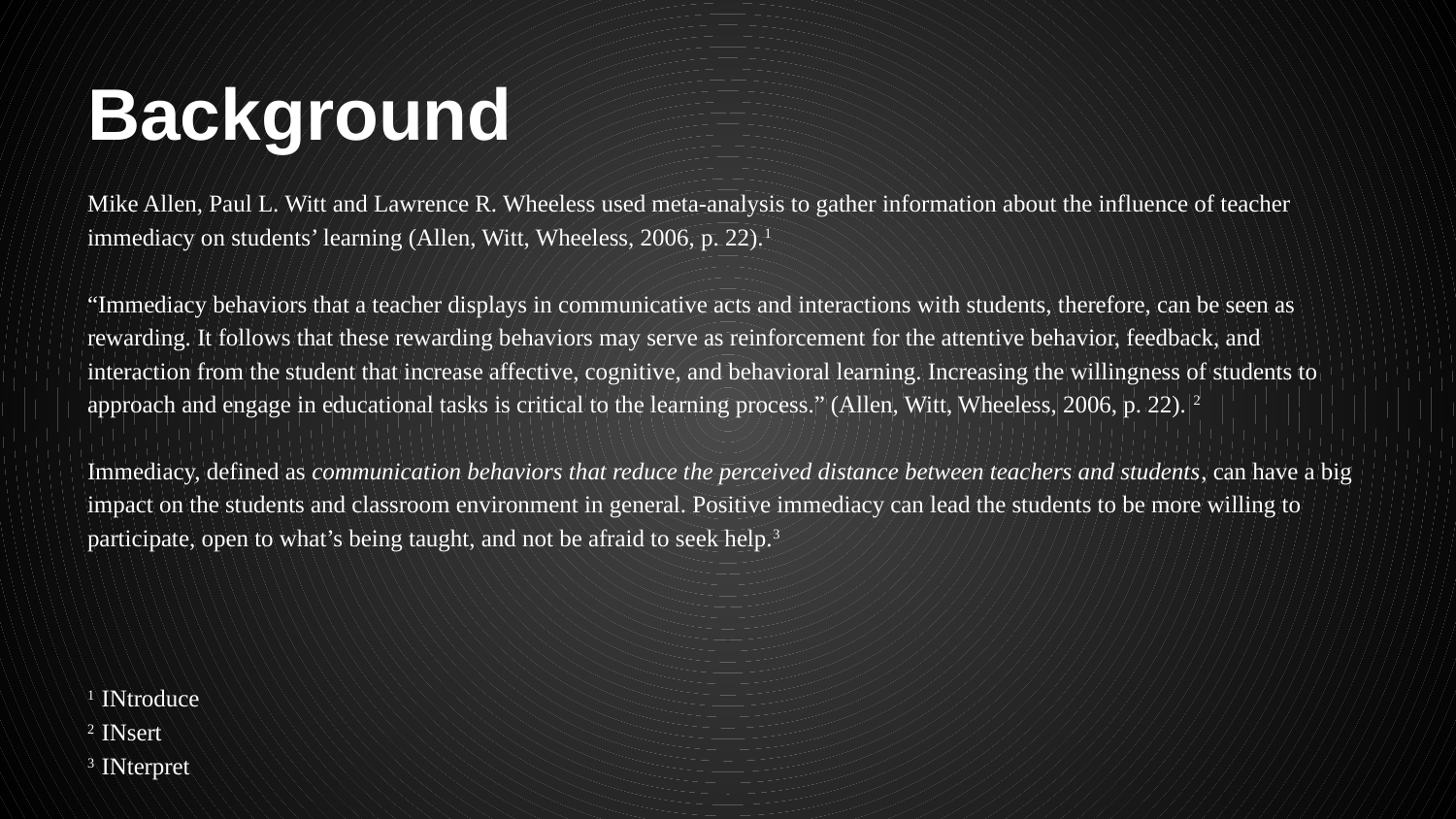

# Background
Mike Allen, Paul L. Witt and Lawrence R. Wheeless used meta-analysis to gather information about the influence of teacher immediacy on students’ learning (Allen, Witt, Wheeless, 2006, p. 22).1

“Immediacy behaviors that a teacher displays in communicative acts and interactions with students, therefore, can be seen as rewarding. It follows that these rewarding behaviors may serve as reinforcement for the attentive behavior, feedback, and interaction from the student that increase affective, cognitive, and behavioral learning. Increasing the willingness of students to approach and engage in educational tasks is critical to the learning process.” (Allen, Witt, Wheeless, 2006, p. 22). 2

Immediacy, defined as communication behaviors that reduce the perceived distance between teachers and students, can have a big impact on the students and classroom environment in general. Positive immediacy can lead the students to be more willing to participate, open to what’s being taught, and not be afraid to seek help.3

1 INtroduce
2 INsert
3 INterpret